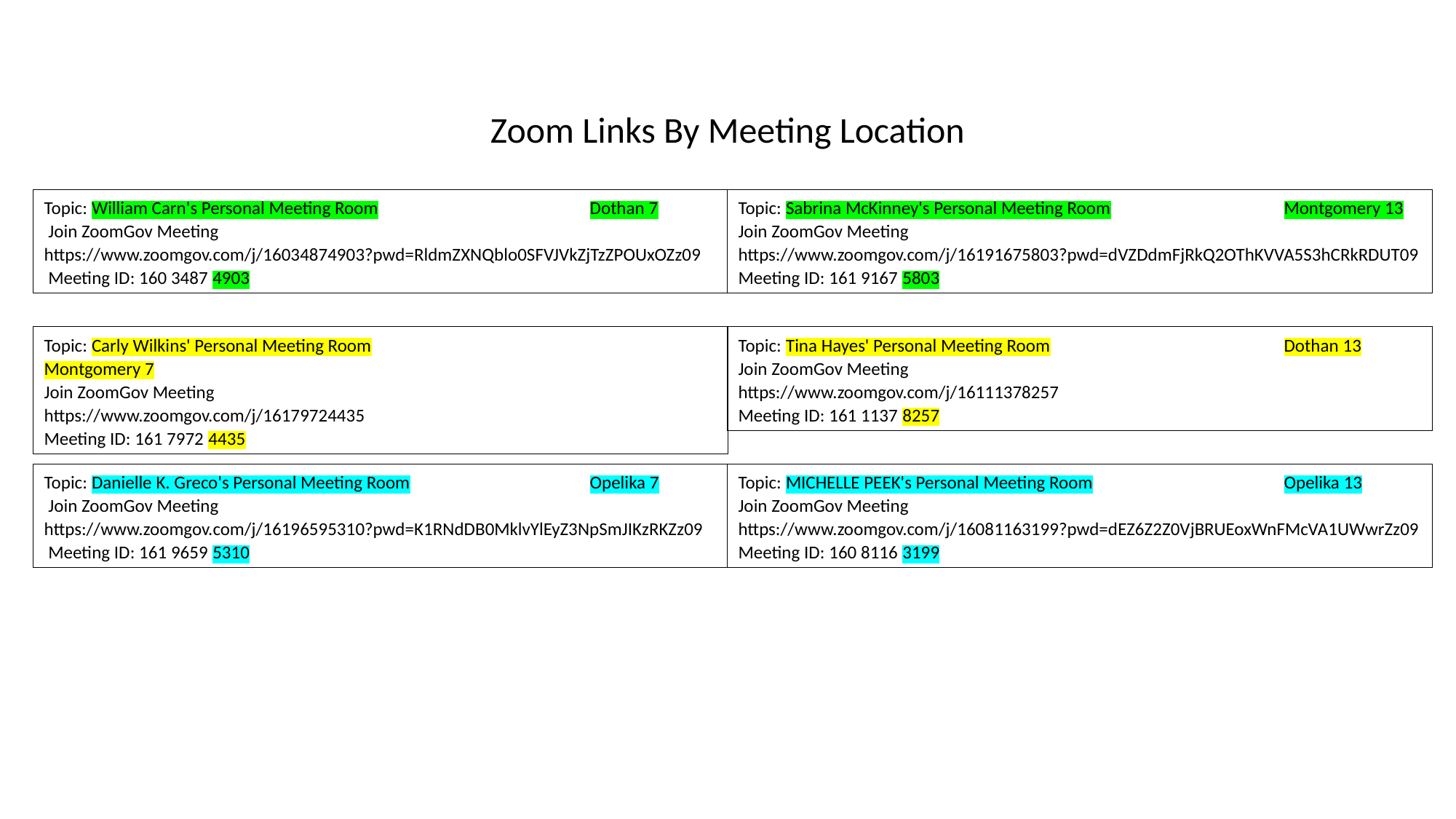

Zoom Links By Meeting Location
Topic: William Carn's Personal Meeting Room		Dothan 7
 Join ZoomGov Meeting
https://www.zoomgov.com/j/16034874903?pwd=RldmZXNQblo0SFVJVkZjTzZPOUxOZz09
 Meeting ID: 160 3487 4903
Topic: Sabrina McKinney's Personal Meeting Room		Montgomery 13
Join ZoomGov Meeting
https://www.zoomgov.com/j/16191675803?pwd=dVZDdmFjRkQ2OThKVVA5S3hCRkRDUT09
Meeting ID: 161 9167 5803
Topic: Carly Wilkins' Personal Meeting Room			Montgomery 7
Join ZoomGov Meeting
https://www.zoomgov.com/j/16179724435
Meeting ID: 161 7972 4435
Topic: Tina Hayes' Personal Meeting Room			Dothan 13
Join ZoomGov Meeting
https://www.zoomgov.com/j/16111378257
Meeting ID: 161 1137 8257
Topic: Danielle K. Greco's Personal Meeting Room		Opelika 7
 Join ZoomGov Meeting
https://www.zoomgov.com/j/16196595310?pwd=K1RNdDB0MklvYlEyZ3NpSmJIKzRKZz09
 Meeting ID: 161 9659 5310
Topic: MICHELLE PEEK's Personal Meeting Room		Opelika 13
Join ZoomGov Meeting
https://www.zoomgov.com/j/16081163199?pwd=dEZ6Z2Z0VjBRUEoxWnFMcVA1UWwrZz09
Meeting ID: 160 8116 3199